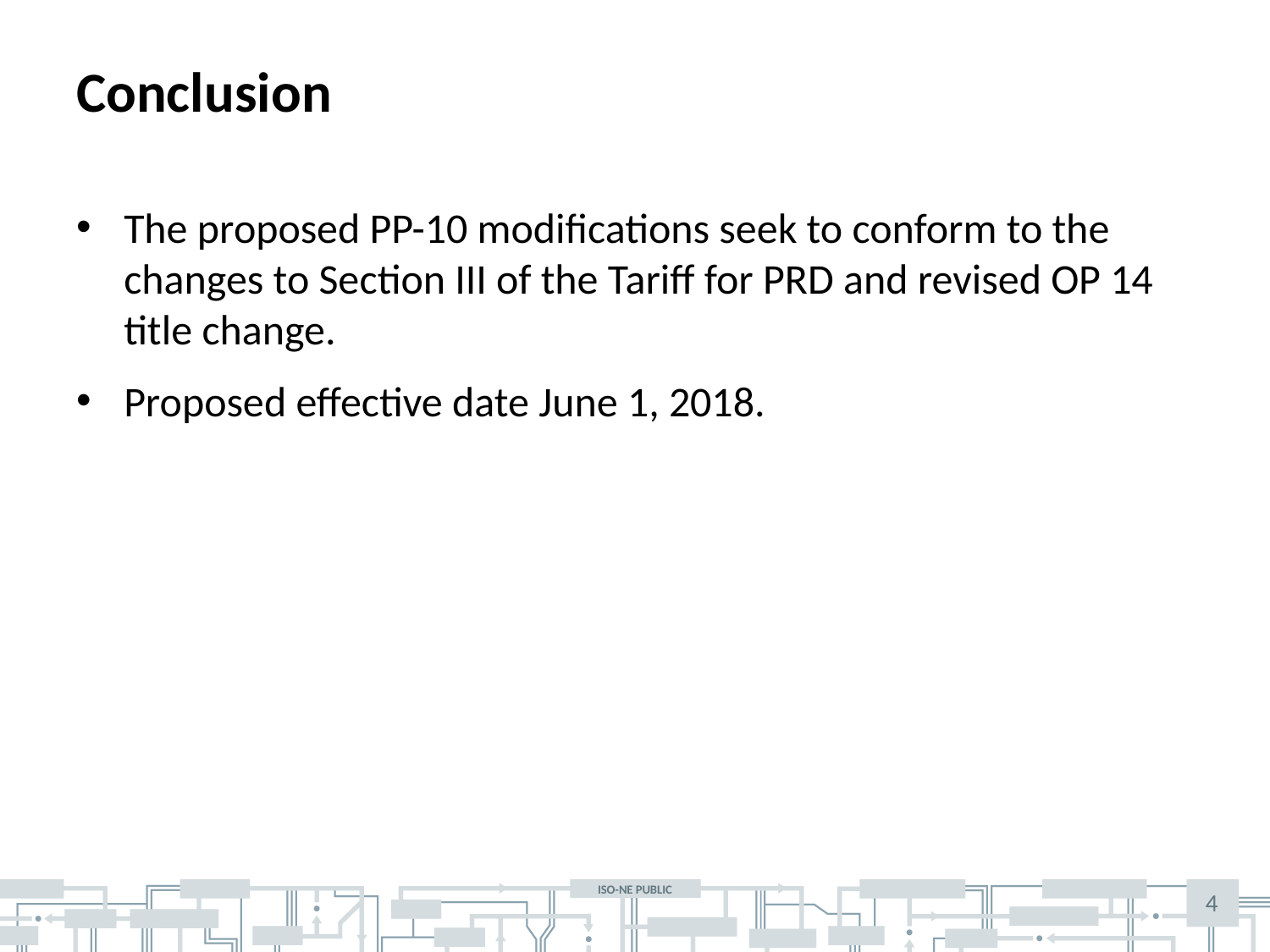

# Conclusion
The proposed PP-10 modifications seek to conform to the changes to Section III of the Tariff for PRD and revised OP 14 title change.
Proposed effective date June 1, 2018.
4